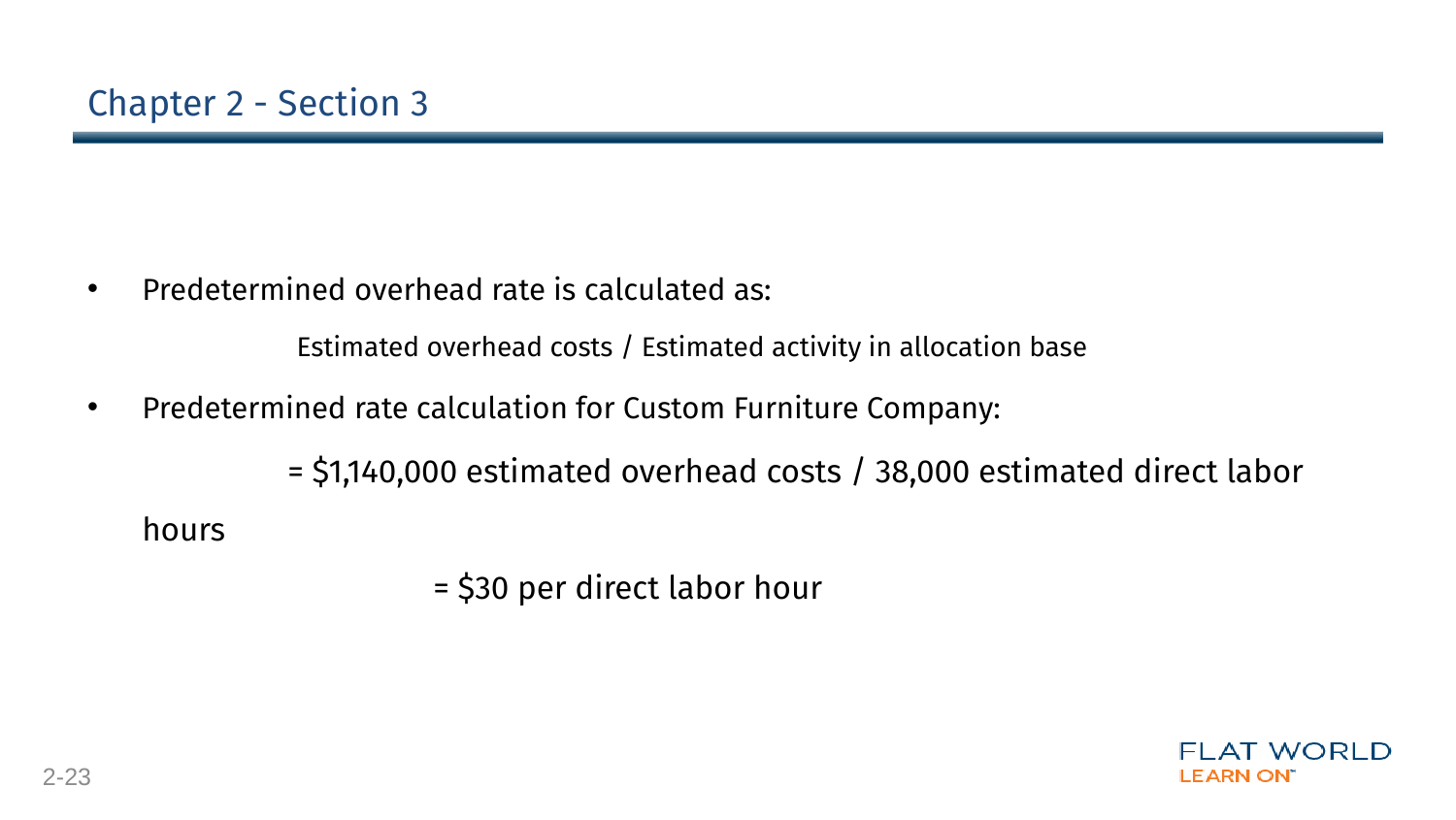

# Chapter 2 - Section 3
Predetermined overhead rate is calculated as:
 	Estimated overhead costs / Estimated activity in allocation base
Predetermined rate calculation for Custom Furniture Company:
		= $1,140,000 estimated overhead costs / 38,000 estimated direct labor hours
		= $30 per direct labor hour